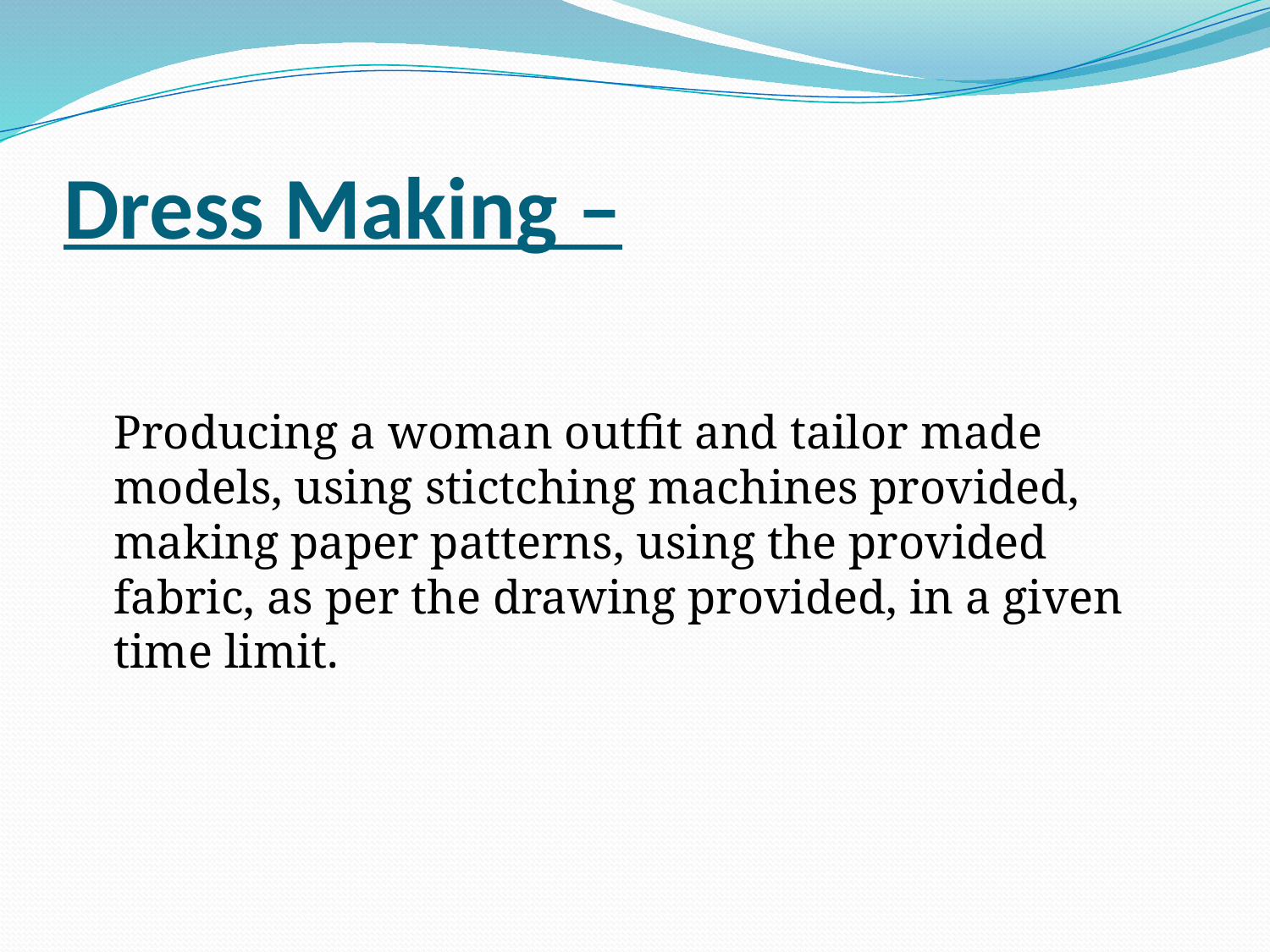

# Dress Making –
	Producing a woman outfit and tailor made models, using stictching machines provided, making paper patterns, using the provided fabric, as per the drawing provided, in a given time limit.